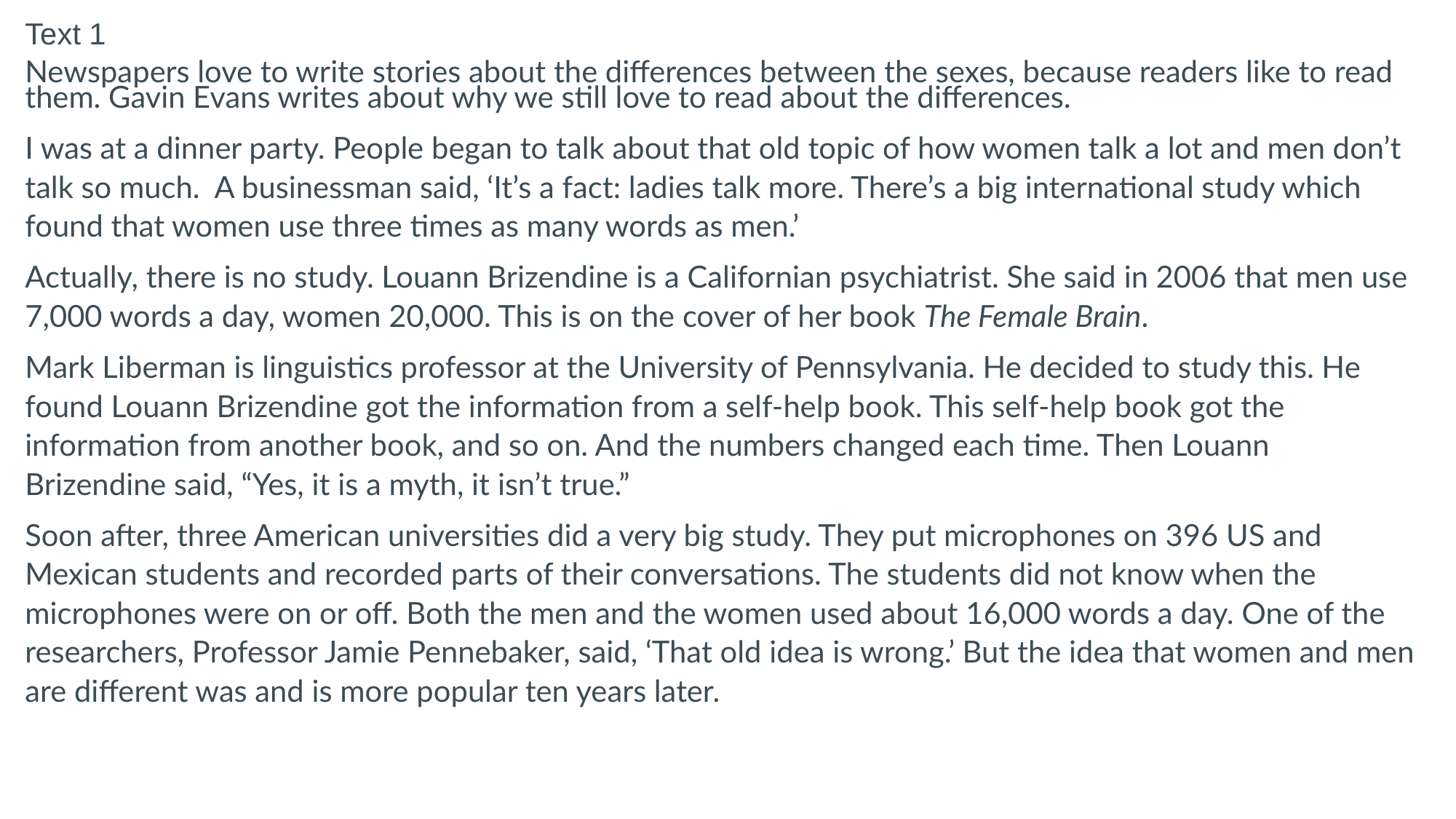

Text 1
Newspapers love to write stories about the differences between the sexes, because readers like to read them. Gavin Evans writes about why we still love to read about the differences.
I was at a dinner party. People began to talk about that old topic of how women talk a lot and men don’t talk so much.  A businessman said, ‘It’s a fact: ladies talk more. There’s a big international study which found that women use three times as many words as men.’
Actually, there is no study. Louann Brizendine is a Californian psychiatrist. She said in 2006 that men use 7,000 words a day, women 20,000. This is on the cover of her book The Female Brain.
Mark Liberman is linguistics professor at the University of Pennsylvania. He decided to study this. He found Louann Brizendine got the information from a self-help book. This self-help book got the information from another book, and so on. And the numbers changed each time. Then Louann Brizendine said, “Yes, it is a myth, it isn’t true.”
Soon after, three American universities did a very big study. They put microphones on 396 US and Mexican students and recorded parts of their conversations. The students did not know when the microphones were on or off. Both the men and the women used about 16,000 words a day. One of the researchers, Professor Jamie Pennebaker, said, ‘That old idea is wrong.’ But the idea that women and men are different was and is more popular ten years later.